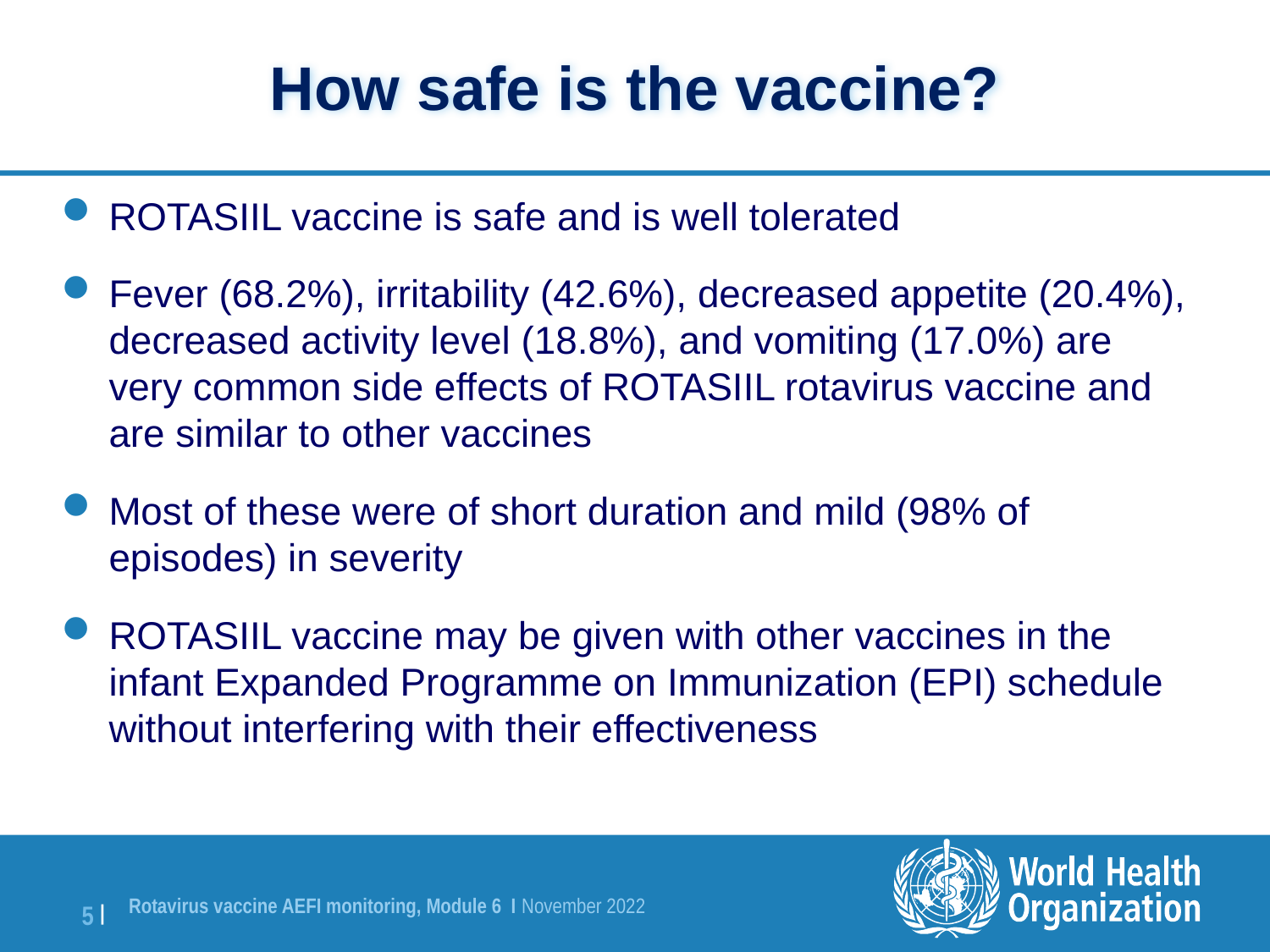

How safe is the vaccine?
ROTASIIL vaccine is safe and is well tolerated
Fever (68.2%), irritability (42.6%), decreased appetite (20.4%), decreased activity level (18.8%), and vomiting (17.0%) are very common side effects of ROTASIIL rotavirus vaccine and are similar to other vaccines
Most of these were of short duration and mild (98% of episodes) in severity
ROTASIIL vaccine may be given with other vaccines in the infant Expanded Programme on Immunization (EPI) schedule without interfering with their effectiveness